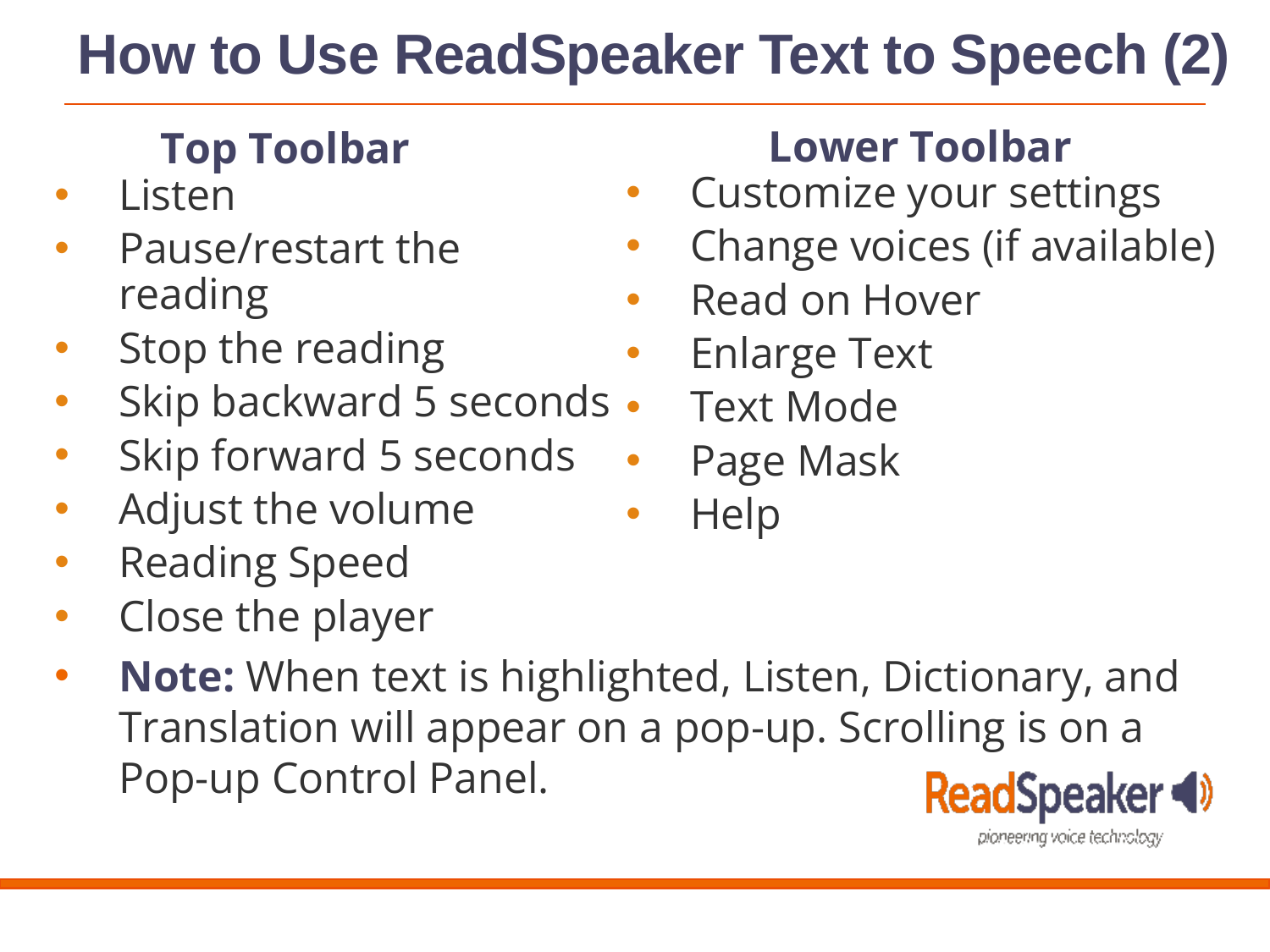

How to Use ReadSpeaker Text to Speech (2)
Lower Toolbar
Top Toolbar
Customize your settings
Change voices (if available)
Read on Hover
Enlarge Text
Text Mode
Page Mask
Help
Listen
Pause/restart the reading
Stop the reading
Skip backward 5 seconds
Skip forward 5 seconds
Adjust the volume
Reading Speed
Close the player
Note: When text is highlighted, Listen, Dictionary, and Translation will appear on a pop-up. Scrolling is on a Pop-up Control Panel.